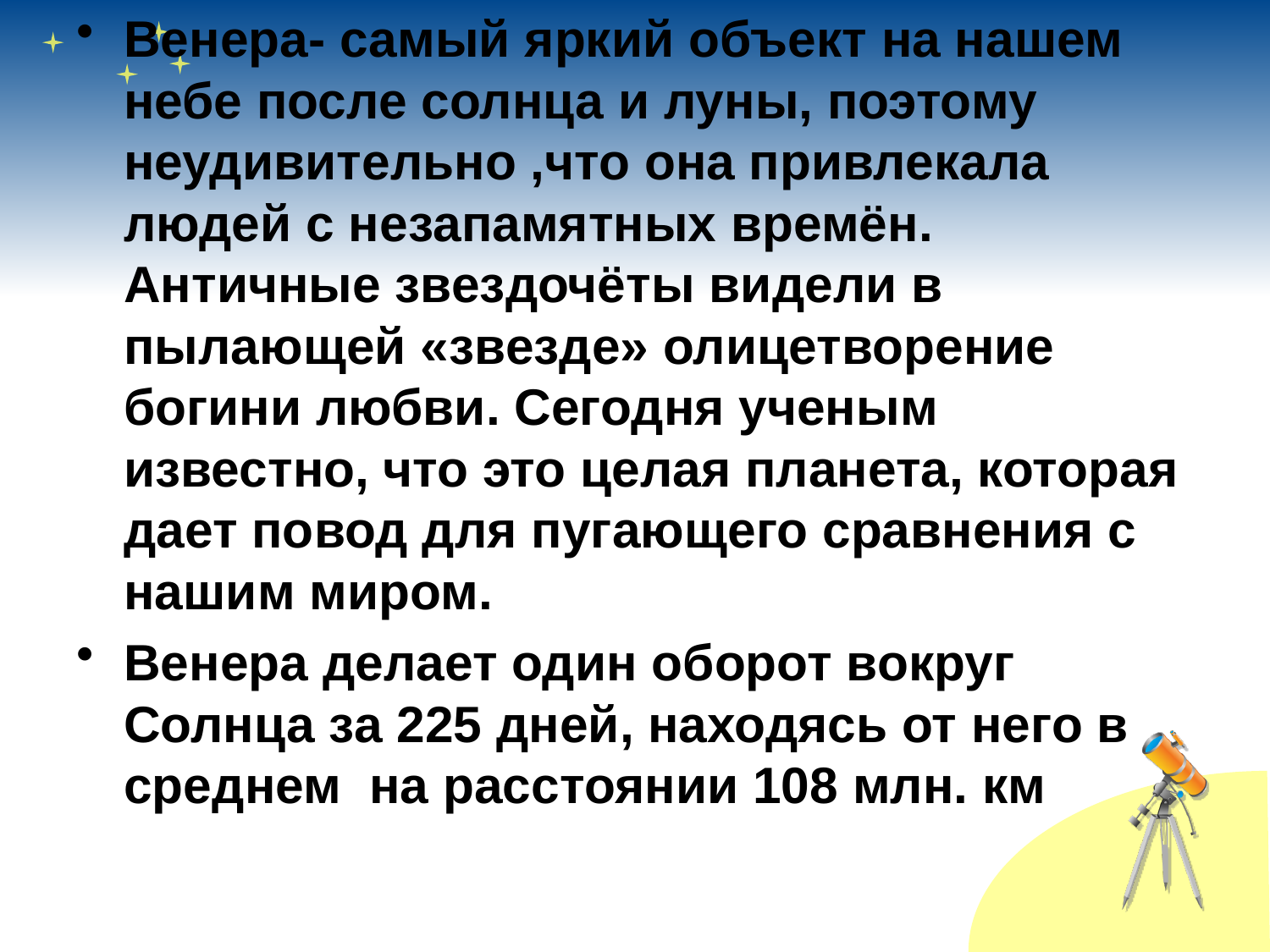

Венера- самый яркий объект на нашем небе после солнца и луны, поэтому неудивительно ,что она привлекала людей с незапамятных времён. Античные звездочёты видели в пылающей «звезде» олицетворение богини любви. Сегодня ученым известно, что это целая планета, которая дает повод для пугающего сравнения с нашим миром.
Венера делает один оборот вокруг Солнца за 225 дней, находясь от него в среднем  на расстоянии 108 млн. км

#